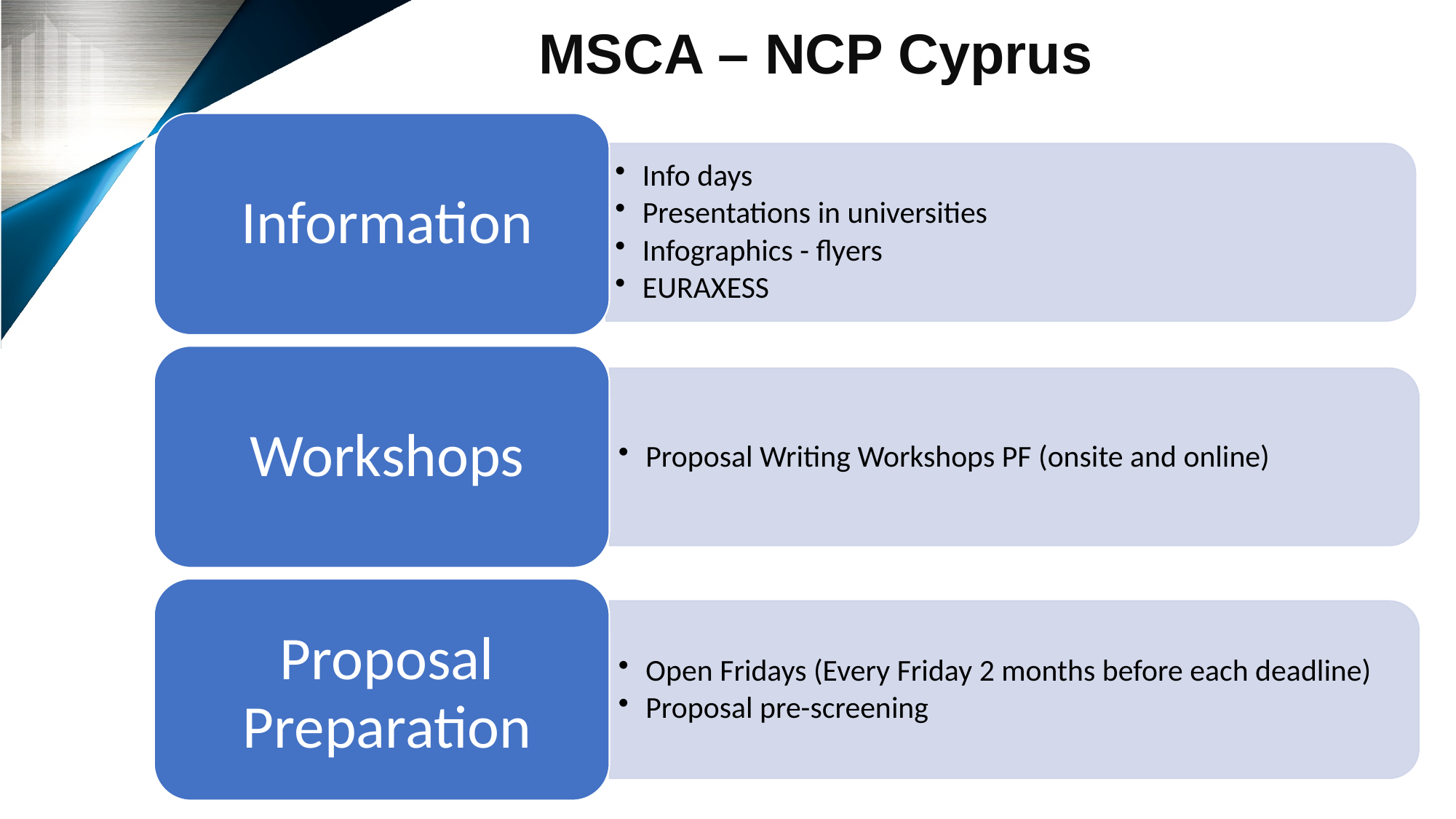

# MSCA – NCP Cyprus
Info days
Presentations in universities
Infographics - flyers
EURAXESS
Information
Proposal Writing Workshops PF (onsite and online)
Workshops
Open Fridays (Every Friday 2 months before each deadline)
Proposal pre-screening
Proposal Preparation

.